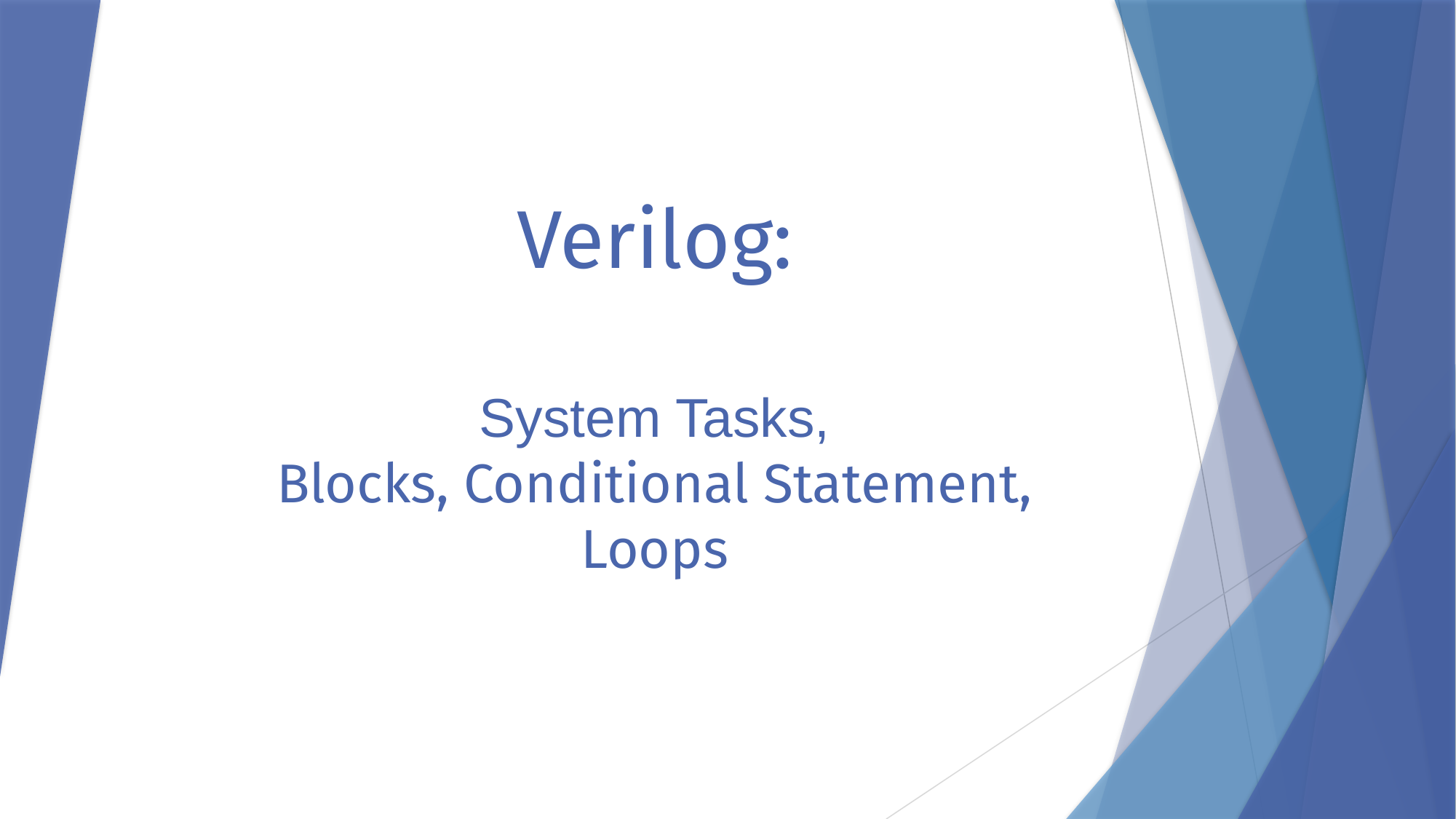

# Verilog: System Tasks, Blocks, Conditional Statement, Loops